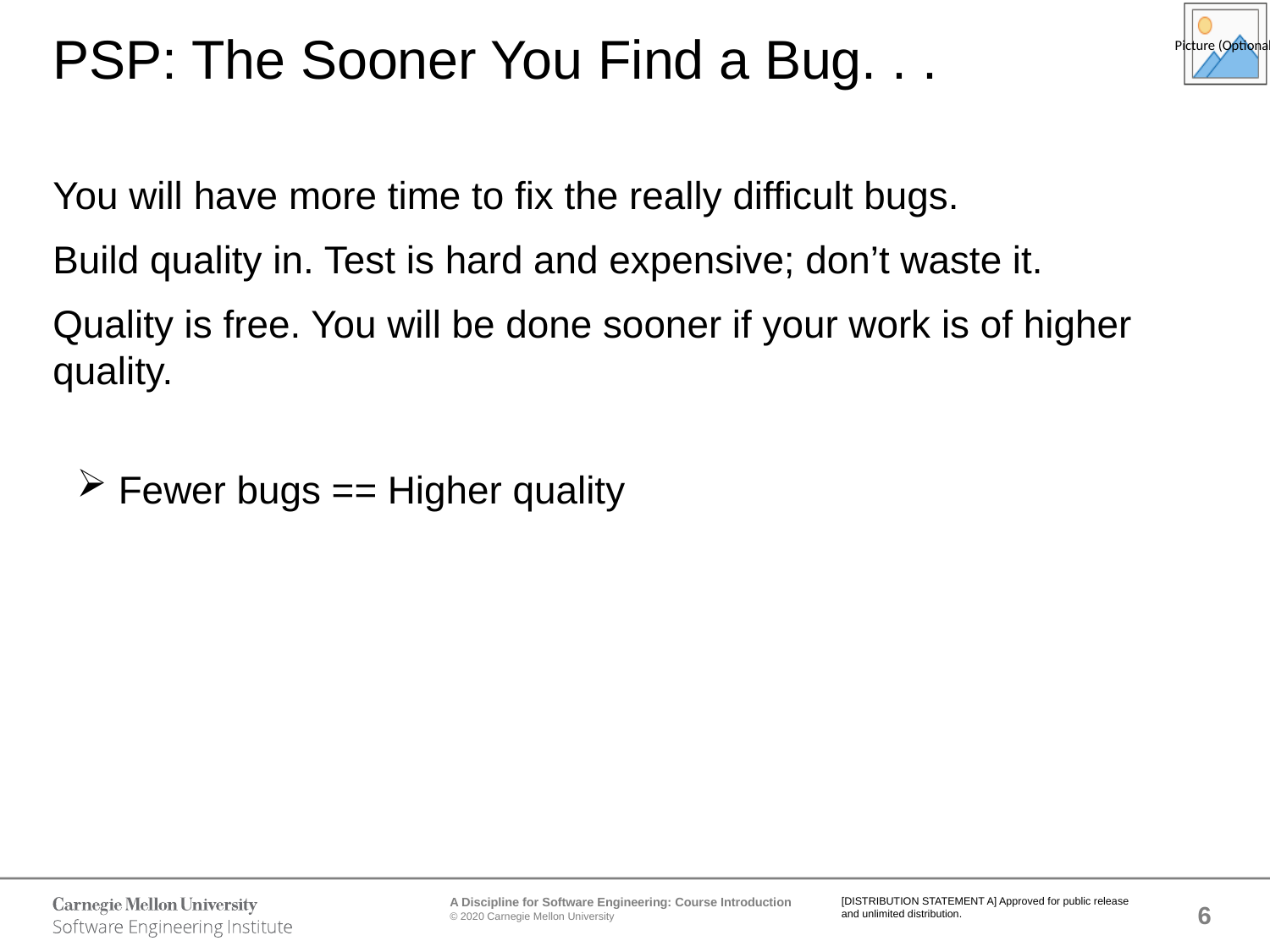

# PSP: The Sooner You Find a Bug. . .
You will have more time to fix the really difficult bugs.
Build quality in. Test is hard and expensive; don’t waste it.
Quality is free. You will be done sooner if your work is of higher quality.

 Fewer bugs == Higher quality